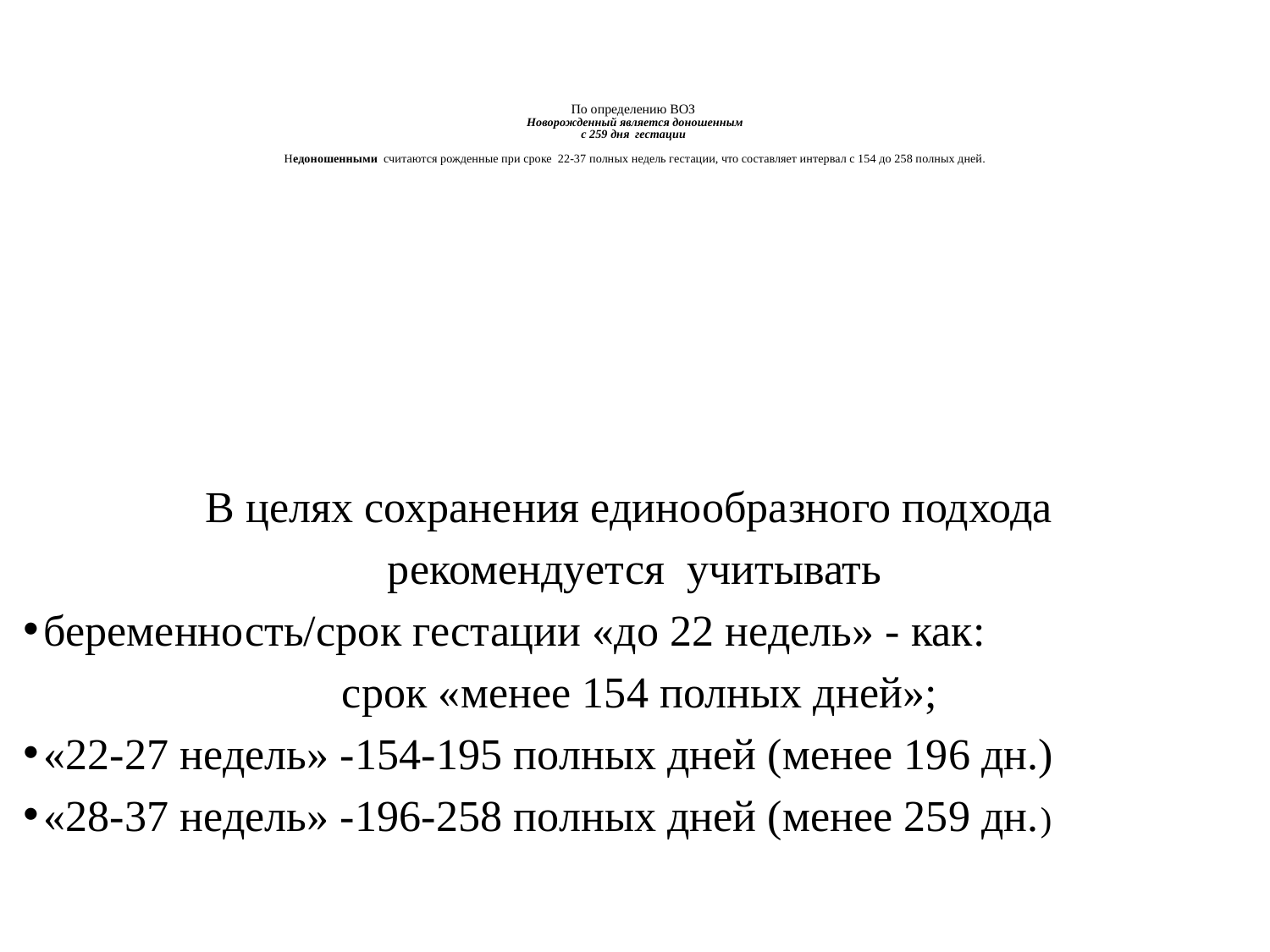

# По определению ВОЗ Новорожденный является доношенным с 259 дня  гестации Недоношенными  считаются рожденные при сроке  22-37 полных недель гестации, что составляет интервал с 154 до 258 полных дней.

В целях сохранения единообразного подхода
рекомендуется  учитывать
 беременность/срок гестации «до 22 недель» - как:
срок «менее 154 полных дней»;
 «22-27 недель» -154-195 полных дней (менее 196 дн.)
 «28-37 недель» -196-258 полных дней (менее 259 дн.)